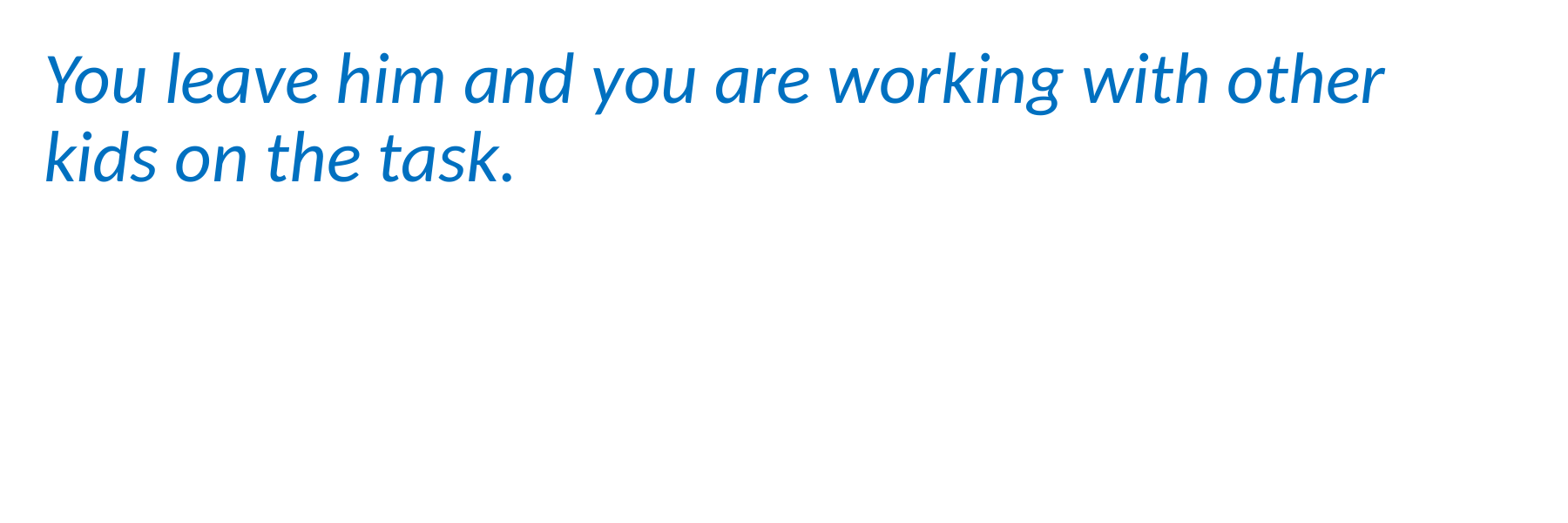

You leave him and you are working with other kids on the task.